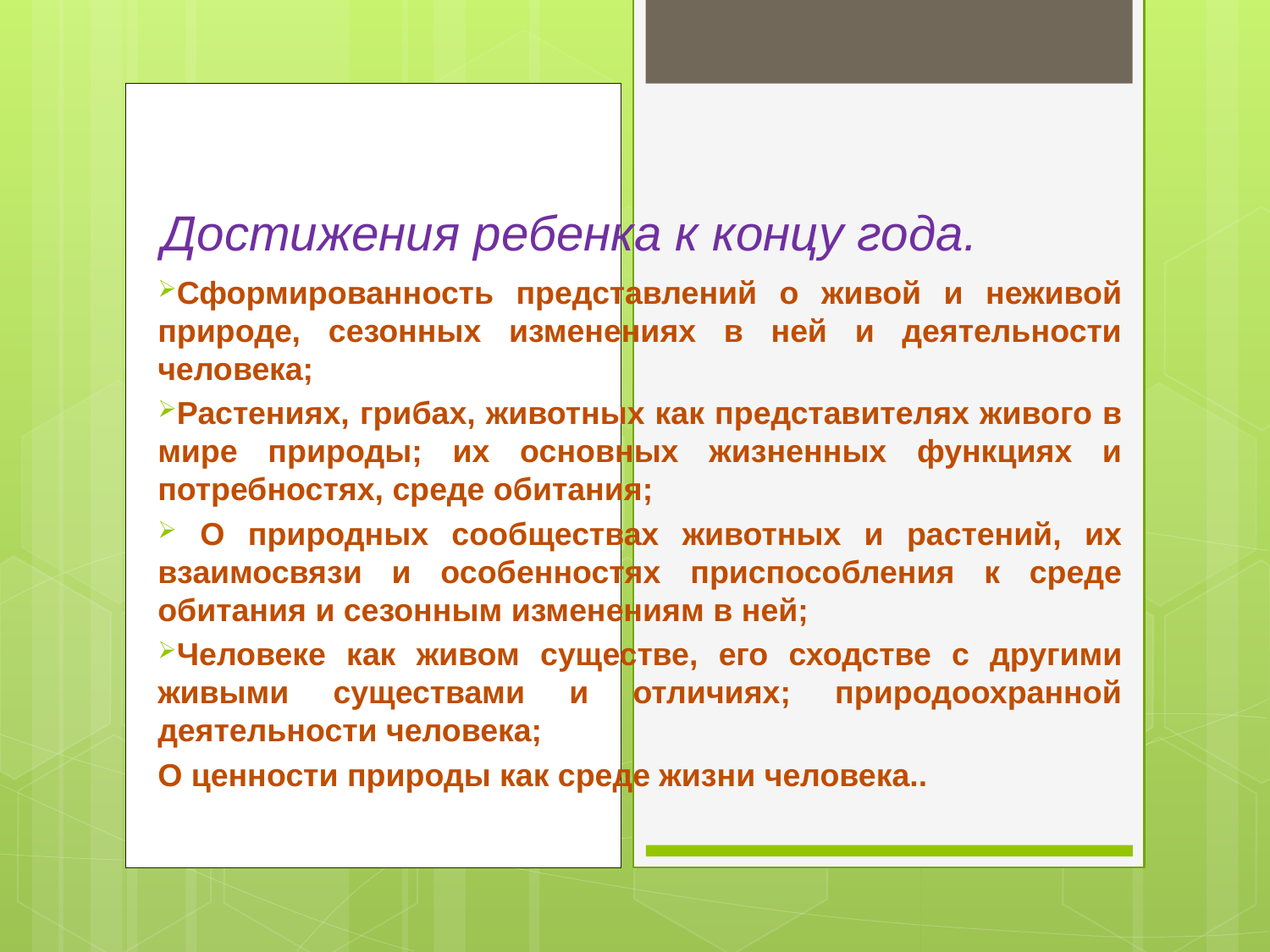

# Достижения ребенка к концу года.
Сформированность представлений о живой и неживой природе, сезонных изменениях в ней и деятельности человека;
Растениях, грибах, животных как представителях живого в мире природы; их основных жизненных функциях и потребностях, среде обитания;
 О природных сообществах животных и растений, их взаимосвязи и особенностях приспособления к среде обитания и сезонным изменениям в ней;
Человеке как живом существе, его сходстве с другими живыми существами и отличиях; природоохранной деятельности человека;
О ценности природы как среде жизни человека..